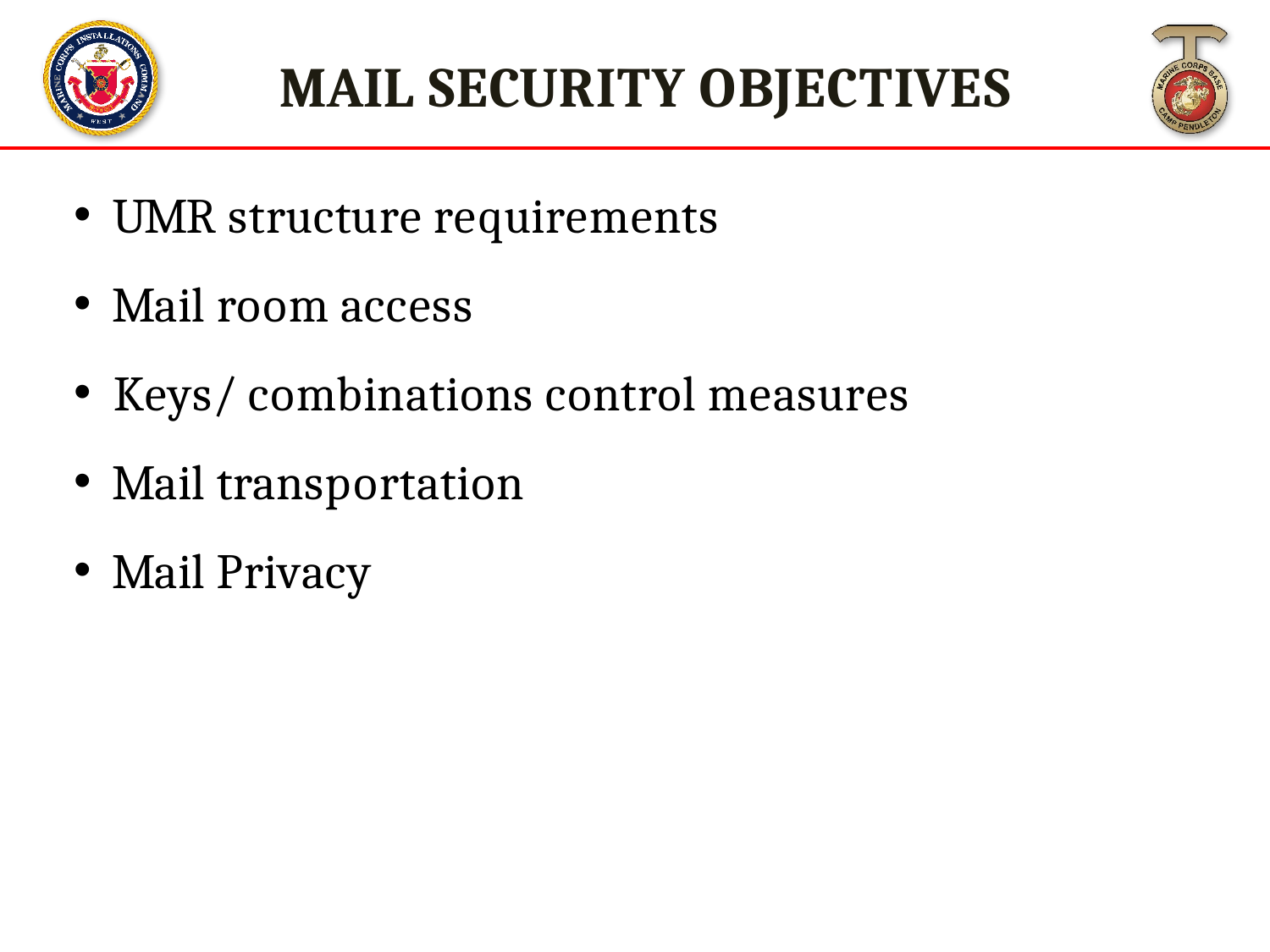

MAIL SECURITY OBJECTIVES
UMR structure requirements
Mail room access
Keys/ combinations control measures
Mail transportation
Mail Privacy